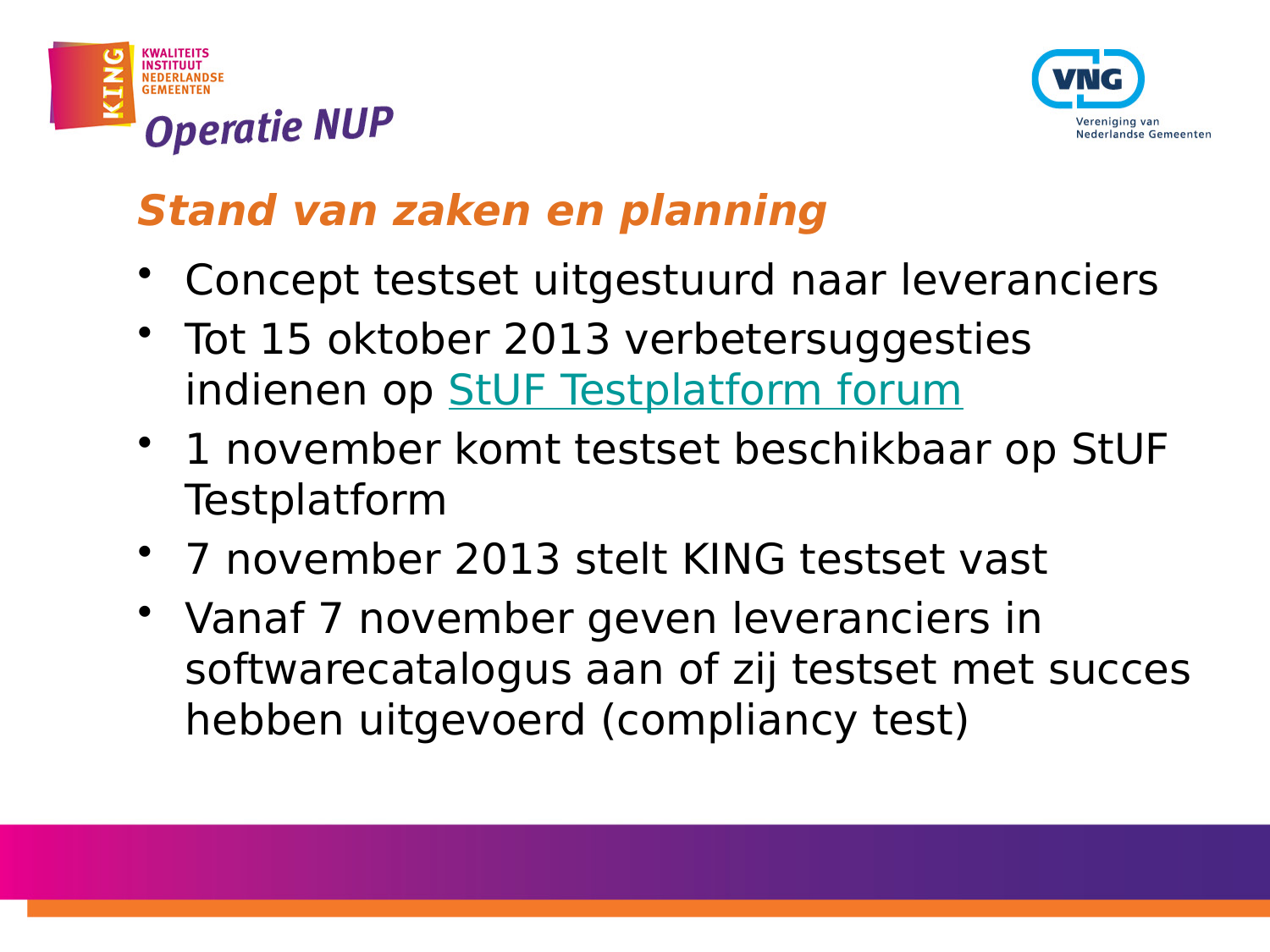

# Stand van zaken en planning
Concept testset uitgestuurd naar leveranciers
Tot 15 oktober 2013 verbetersuggesties indienen op StUF Testplatform forum
1 november komt testset beschikbaar op StUF Testplatform
7 november 2013 stelt KING testset vast
Vanaf 7 november geven leveranciers in softwarecatalogus aan of zij testset met succes hebben uitgevoerd (compliancy test)